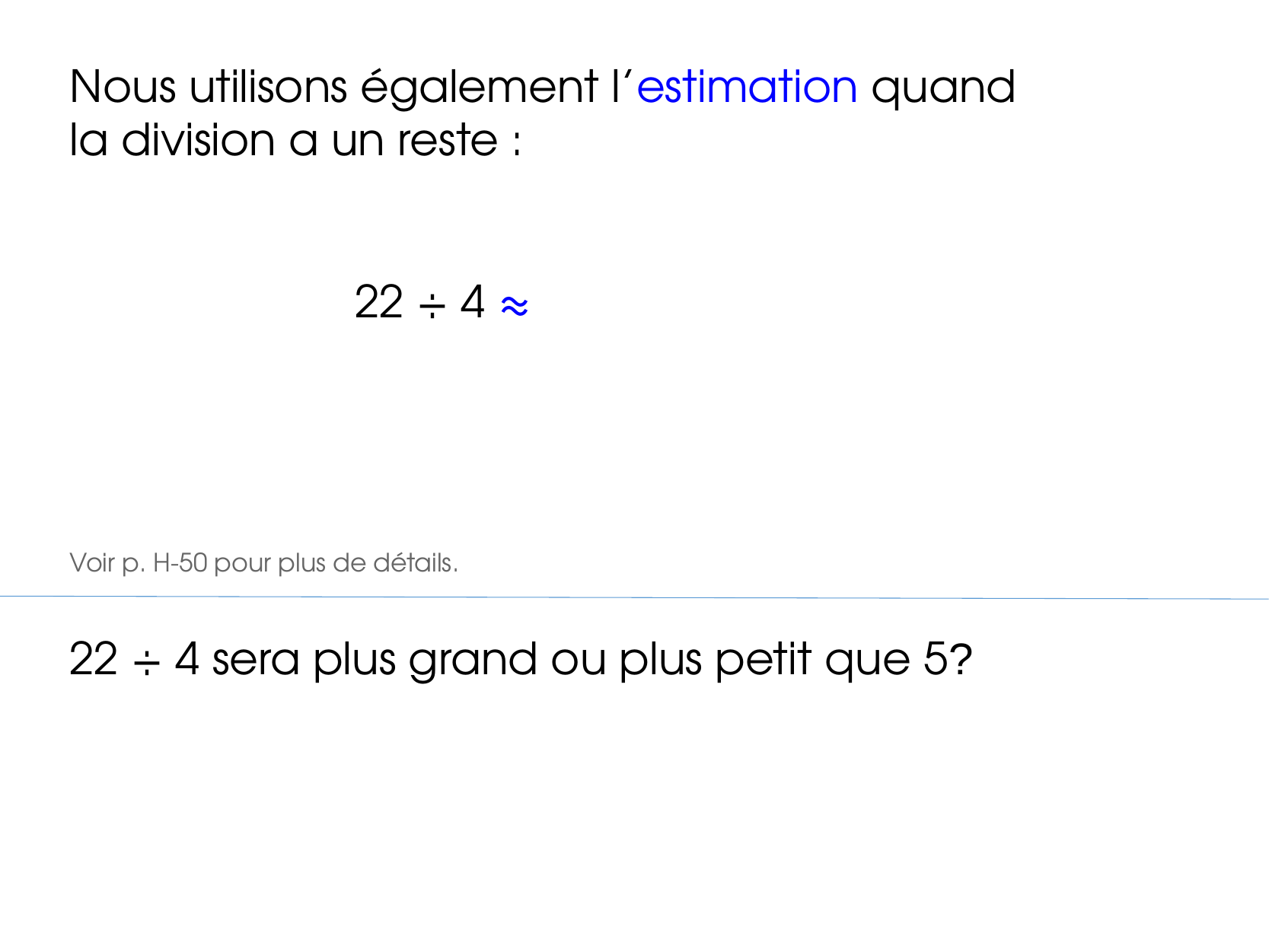

Nous utilisons également l’estimation quand la division a un reste :
22 ÷ 4 ≈
Voir p. H-50 pour plus de détails.
22 ÷ 4 sera plus grand ou plus petit que 5?